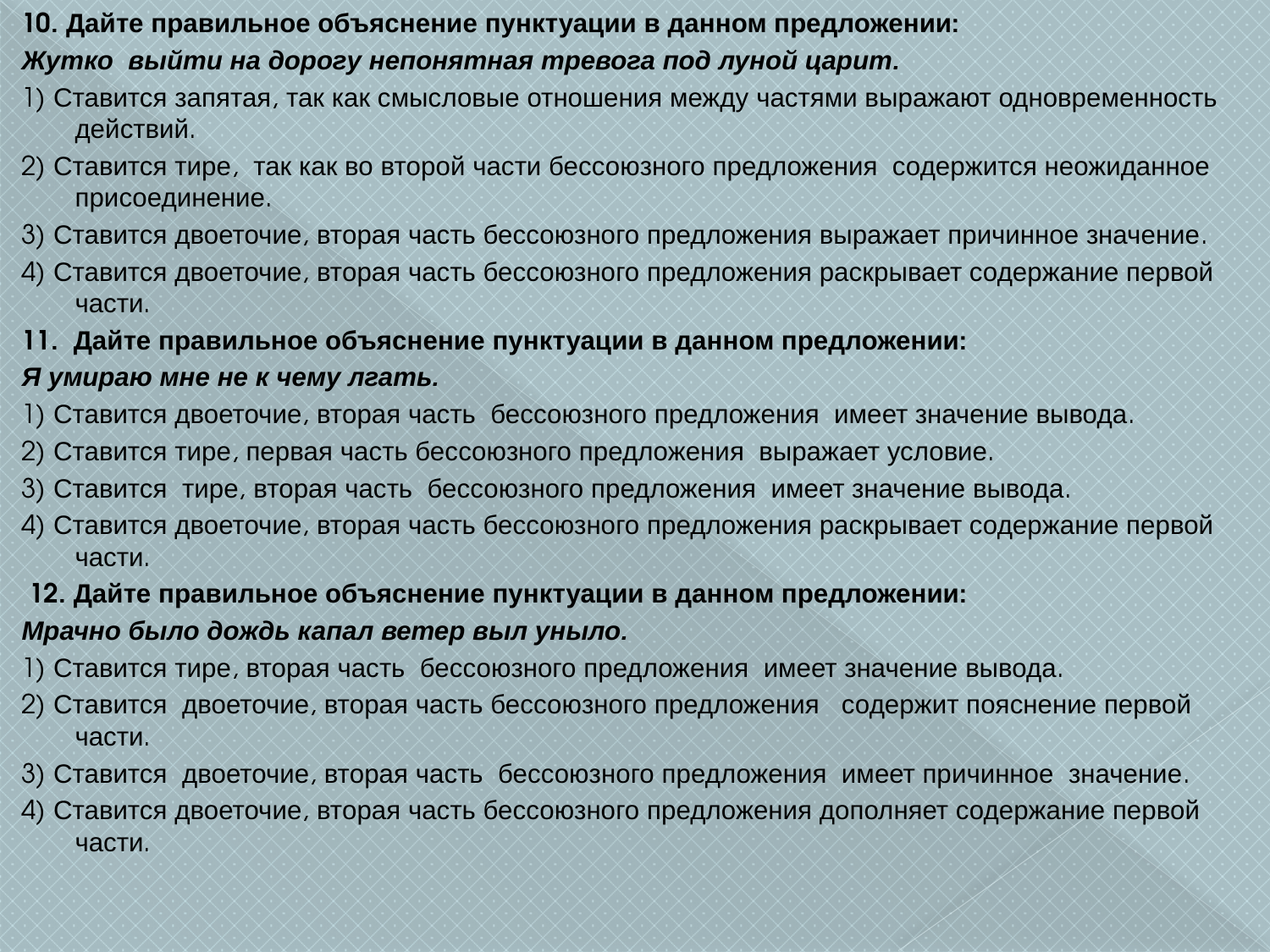

10. Дайте правильное объяснение пунктуации в данном предложении:
Жутко  выйти на дорогу непонятная тревога под луной царит.
1) Ставится запятая, так как смысловые отношения между частями выражают одновременность действий.
2) Ставится тире,  так как во второй части бессоюзного предложения  содержится неожиданное присоединение.
3) Ставится двоеточие, вторая часть бессоюзного предложения выражает причинное значение.
4) Ставится двоеточие, вторая часть бессоюзного предложения раскрывает содержание первой части.
11.  Дайте правильное объяснение пунктуации в данном предложении:
Я умираю мне не к чему лгать.
1) Ставится двоеточие, вторая часть  бессоюзного предложения  имеет значение вывода.
2) Ставится тире, первая часть бессоюзного предложения  выражает условие.
3) Ставится  тире, вторая часть  бессоюзного предложения  имеет значение вывода.
4) Ставится двоеточие, вторая часть бессоюзного предложения раскрывает содержание первой части.
 12. Дайте правильное объяснение пунктуации в данном предложении:
Мрачно было дождь капал ветер выл уныло.
1) Ставится тире, вторая часть  бессоюзного предложения  имеет значение вывода.
2) Ставится  двоеточие, вторая часть бессоюзного предложения   содержит пояснение первой части.
3) Ставится  двоеточие, вторая часть  бессоюзного предложения  имеет причинное  значение.
4) Ставится двоеточие, вторая часть бессоюзного предложения дополняет содержание первой части.